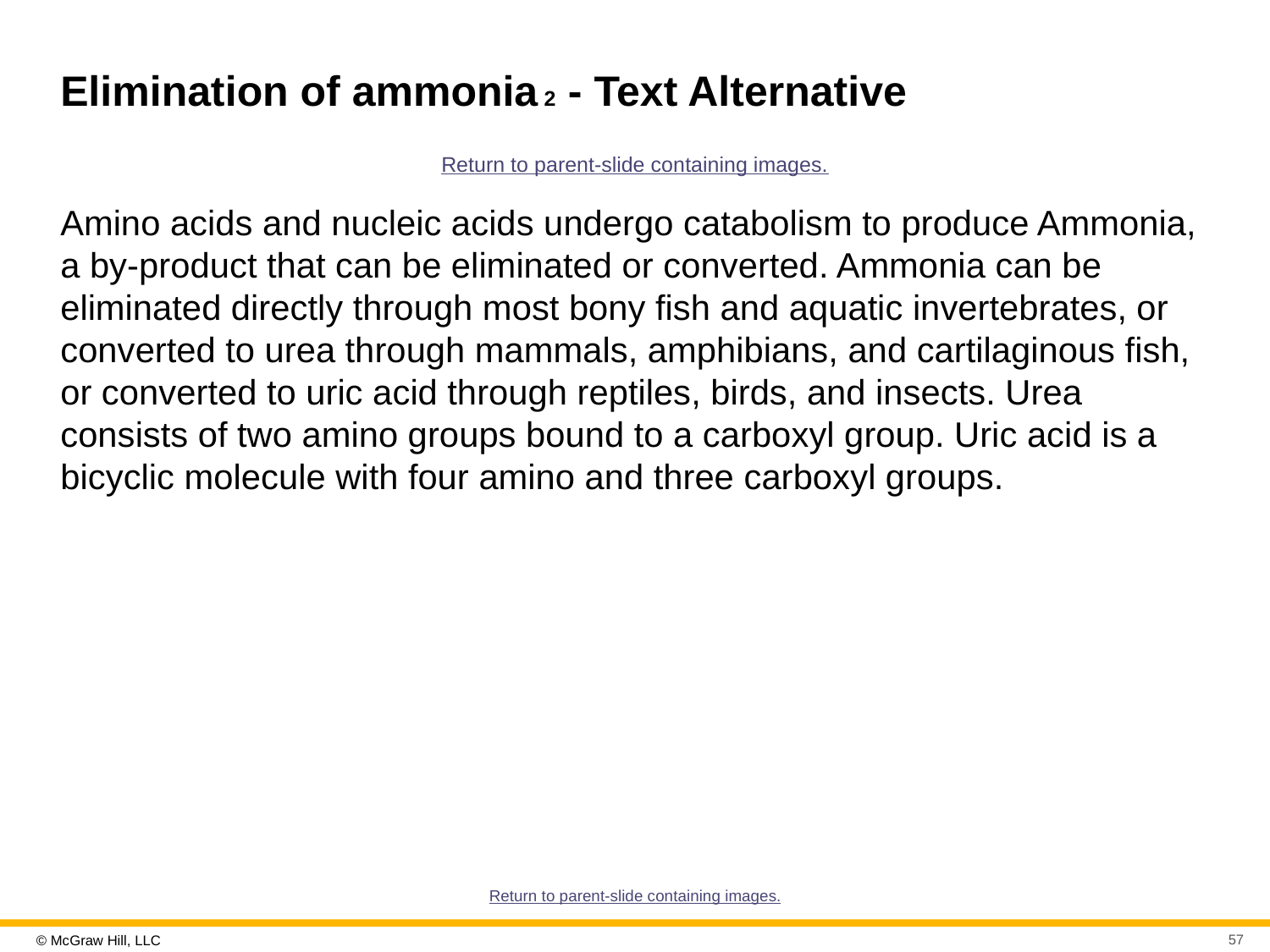

# Elimination of ammonia 2 - Text Alternative
Return to parent-slide containing images.
Amino acids and nucleic acids undergo catabolism to produce Ammonia, a by-product that can be eliminated or converted. Ammonia can be eliminated directly through most bony fish and aquatic invertebrates, or converted to urea through mammals, amphibians, and cartilaginous fish, or converted to uric acid through reptiles, birds, and insects. Urea consists of two amino groups bound to a carboxyl group. Uric acid is a bicyclic molecule with four amino and three carboxyl groups.
Return to parent-slide containing images.
57